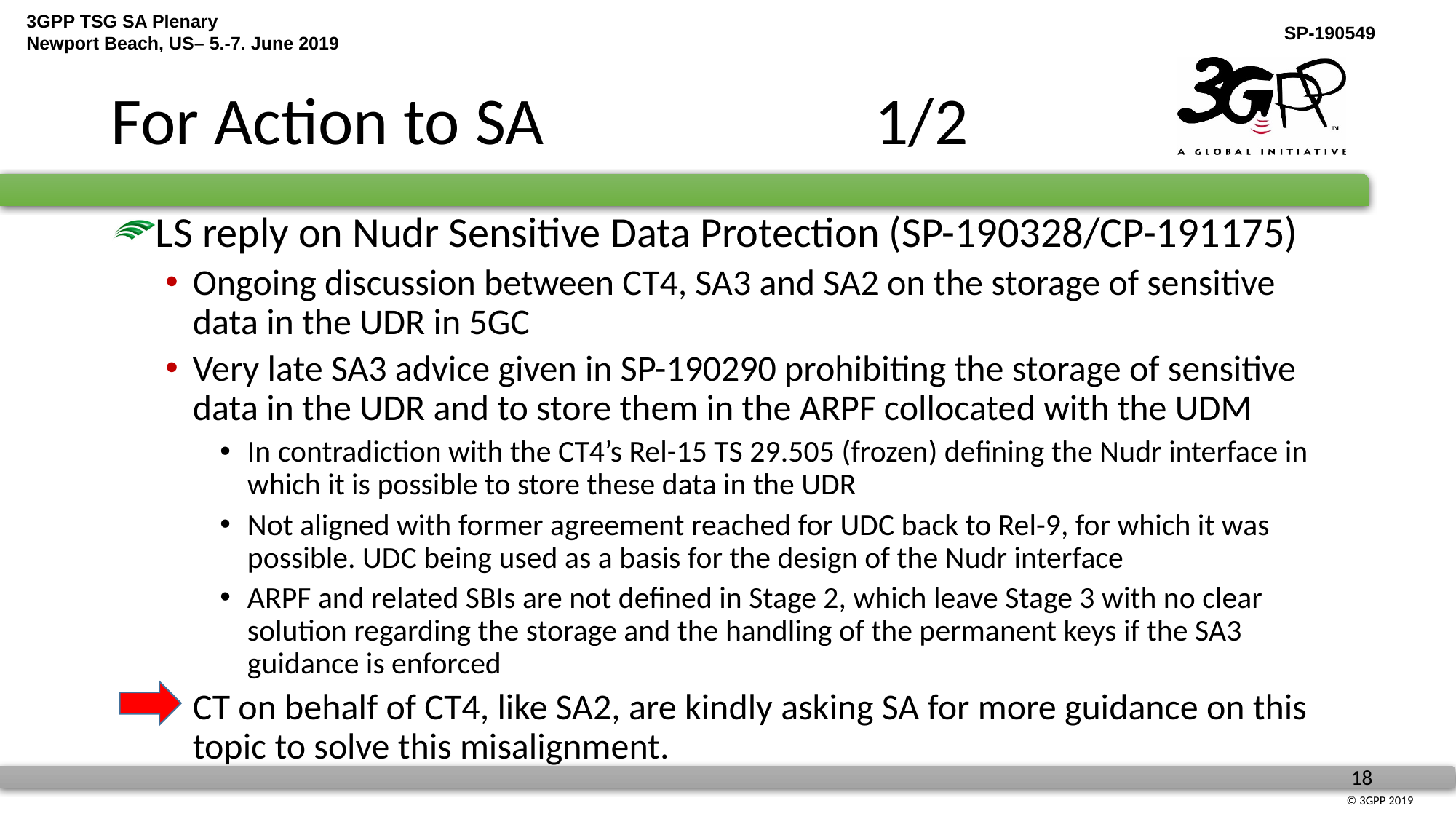

# For Action to SA				1/2
LS reply on Nudr Sensitive Data Protection (SP-190328/CP-191175)
Ongoing discussion between CT4, SA3 and SA2 on the storage of sensitive data in the UDR in 5GC
Very late SA3 advice given in SP-190290 prohibiting the storage of sensitive data in the UDR and to store them in the ARPF collocated with the UDM
In contradiction with the CT4’s Rel-15 TS 29.505 (frozen) defining the Nudr interface in which it is possible to store these data in the UDR
Not aligned with former agreement reached for UDC back to Rel-9, for which it was possible. UDC being used as a basis for the design of the Nudr interface
ARPF and related SBIs are not defined in Stage 2, which leave Stage 3 with no clear solution regarding the storage and the handling of the permanent keys if the SA3 guidance is enforced
CT on behalf of CT4, like SA2, are kindly asking SA for more guidance on this topic to solve this misalignment.